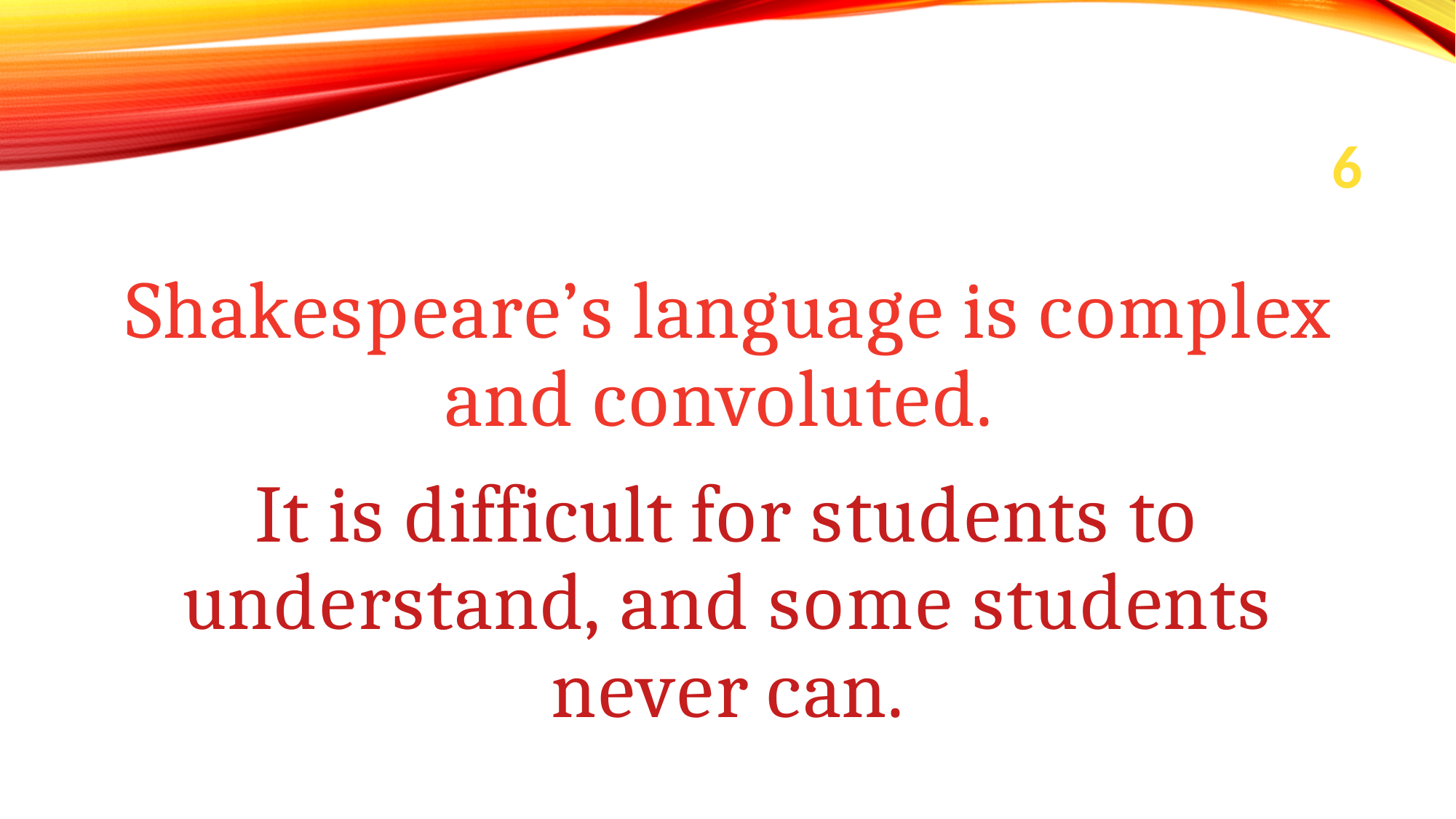

# 6
Shakespeare’s language is complex and convoluted.
It is difficult for students to understand, and some students never can.